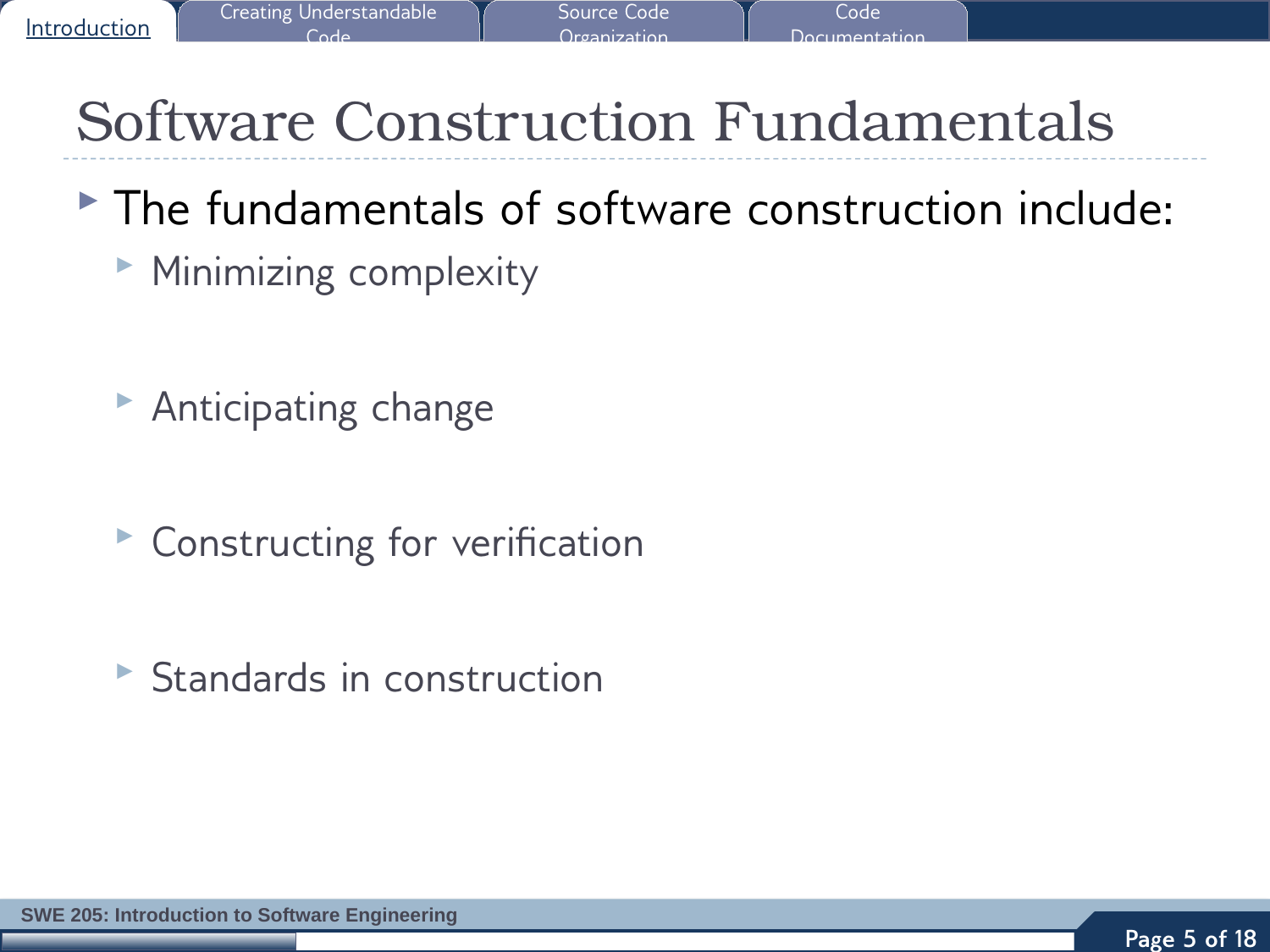

Introduction
Creating Understandable Code
Source Code Organization
Code Documentation
# Software Construction Fundamentals
The fundamentals of software construction include:
Minimizing complexity

Anticipating change

Constructing for verification

Standards in construction
5
Page 5 of 18